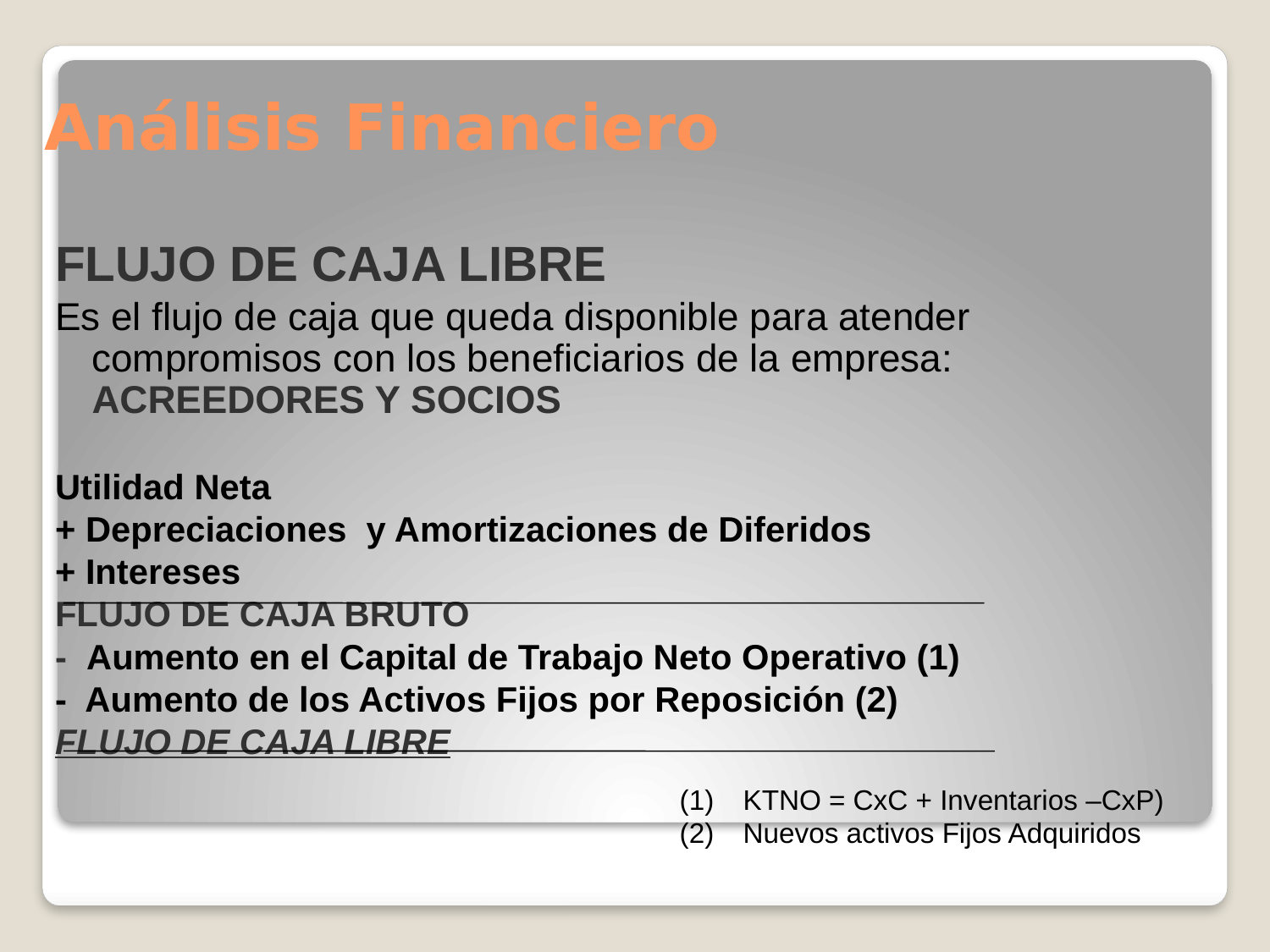

# Análisis Financiero
FLUJO DE CAJA LIBRE
Es el flujo de caja que queda disponible para atender compromisos con los beneficiarios de la empresa: ACREEDORES Y SOCIOS

Utilidad Neta
+ Depreciaciones  y Amortizaciones de Diferidos
+ Intereses
FLUJO DE CAJA BRUTO
-  Aumento en el Capital de Trabajo Neto Operativo (1)
-  Aumento de los Activos Fijos por Reposición (2)
FLUJO DE CAJA LIBRE

KTNO = CxC + Inventarios –CxP)
Nuevos activos Fijos Adquiridos